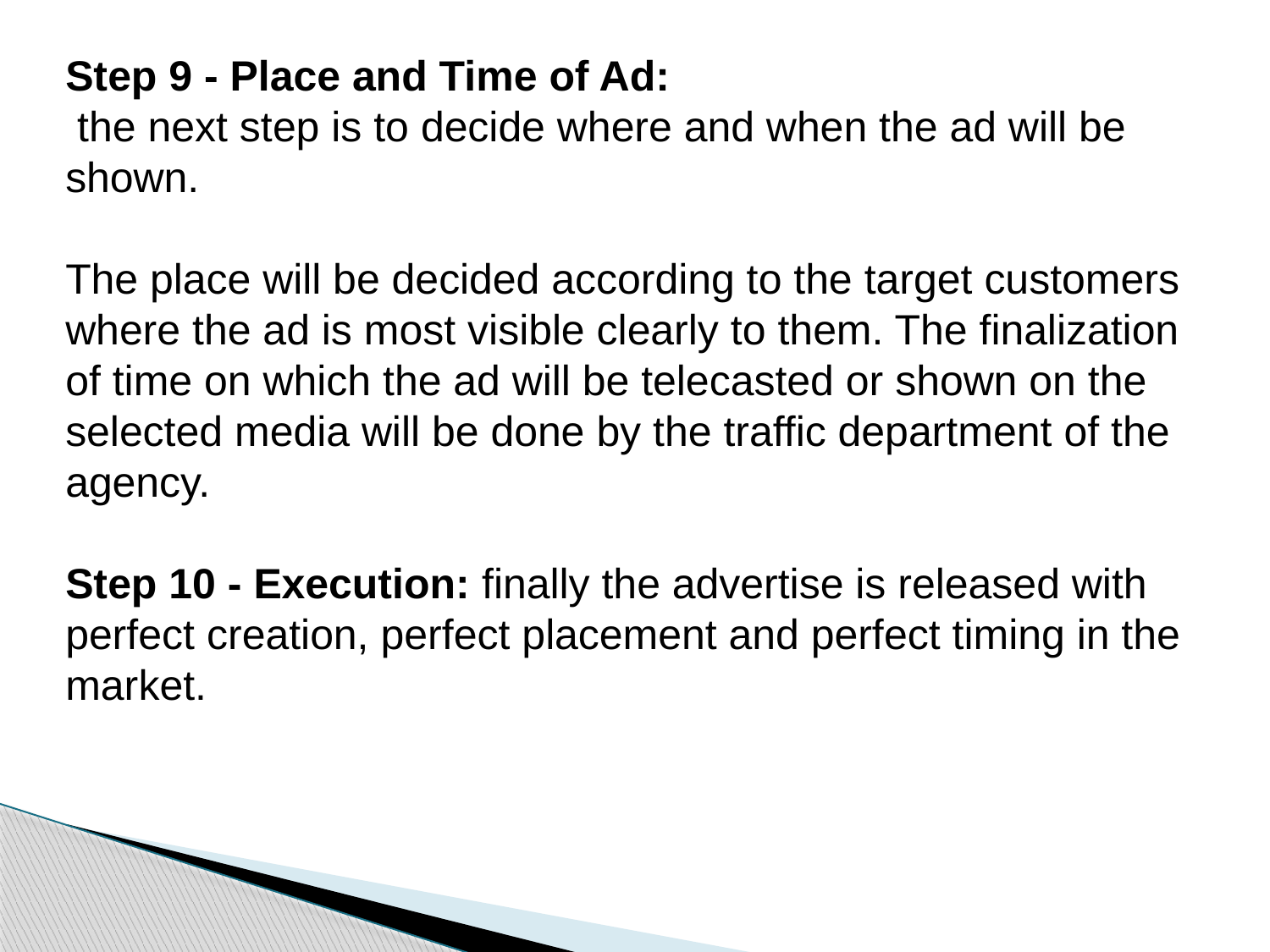

Step 9 - Place and Time of Ad:
 the next step is to decide where and when the ad will be shown.

The place will be decided according to the target customers where the ad is most visible clearly to them. The finalization of time on which the ad will be telecasted or shown on the selected media will be done by the traffic department of the agency.

Step 10 - Execution: finally the advertise is released with perfect creation, perfect placement and perfect timing in the market.